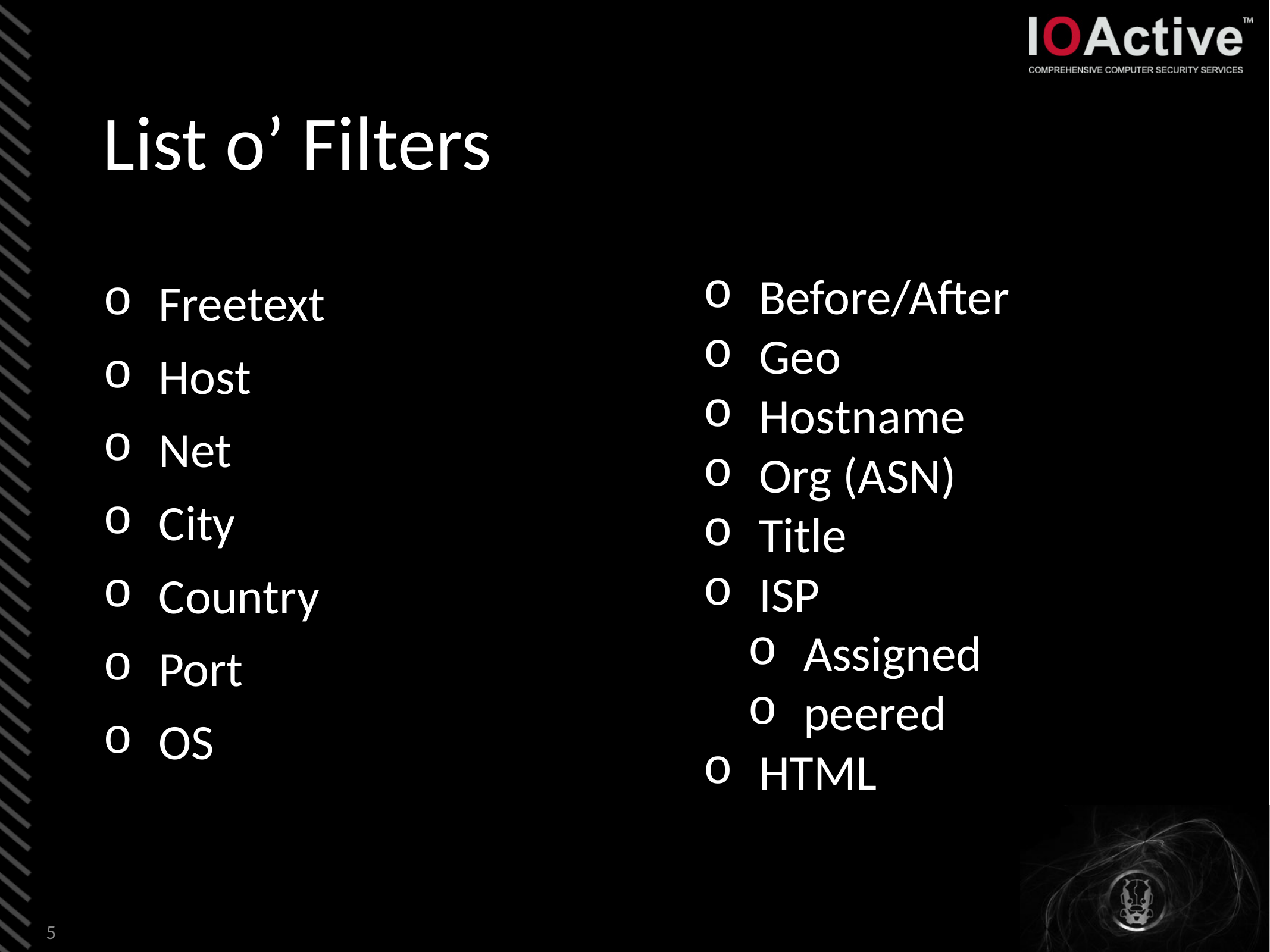

# List o’ Filters
Before/After
Geo
Hostname
Org (ASN)
Title
ISP
Assigned
peered
HTML

Freetext
Host
Net
City
Country
Port
OS

5